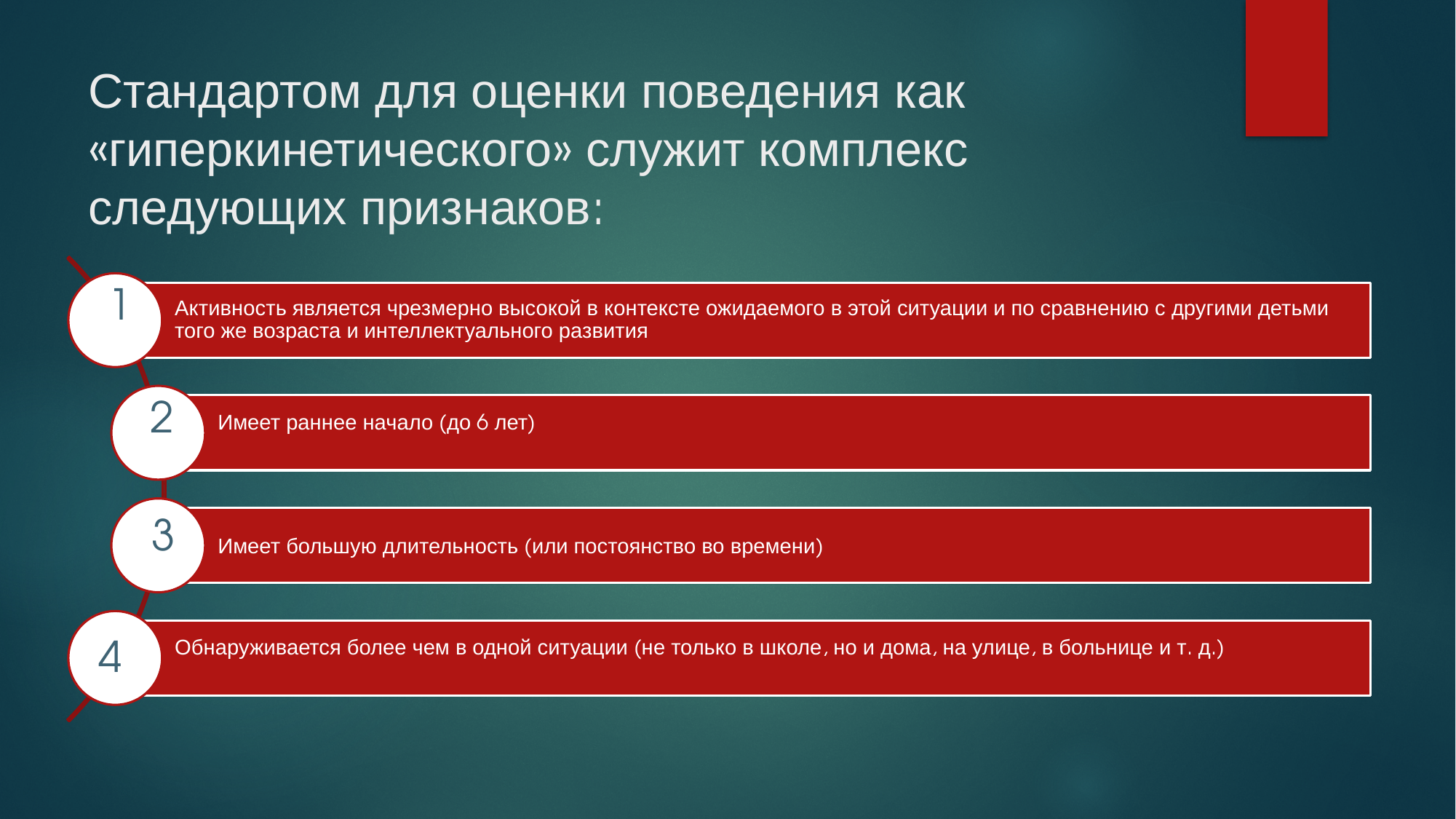

# Стандартом для оценки поведения как «гиперкинетического» служит комплекс следующих признаков:
Активность является чрезмерно высокой в контексте ожидаемого в этой ситуации и по сравнению с другими детьми того же возраста и интеллектуального развития
Имеет раннее начало (до 6 лет)

Имеет большую длительность (или постоянство во времени)
Обнаруживается более чем в одной ситуации (не только в школе, но и дома, на улице, в больнице и т. д.)

1
2
3
4